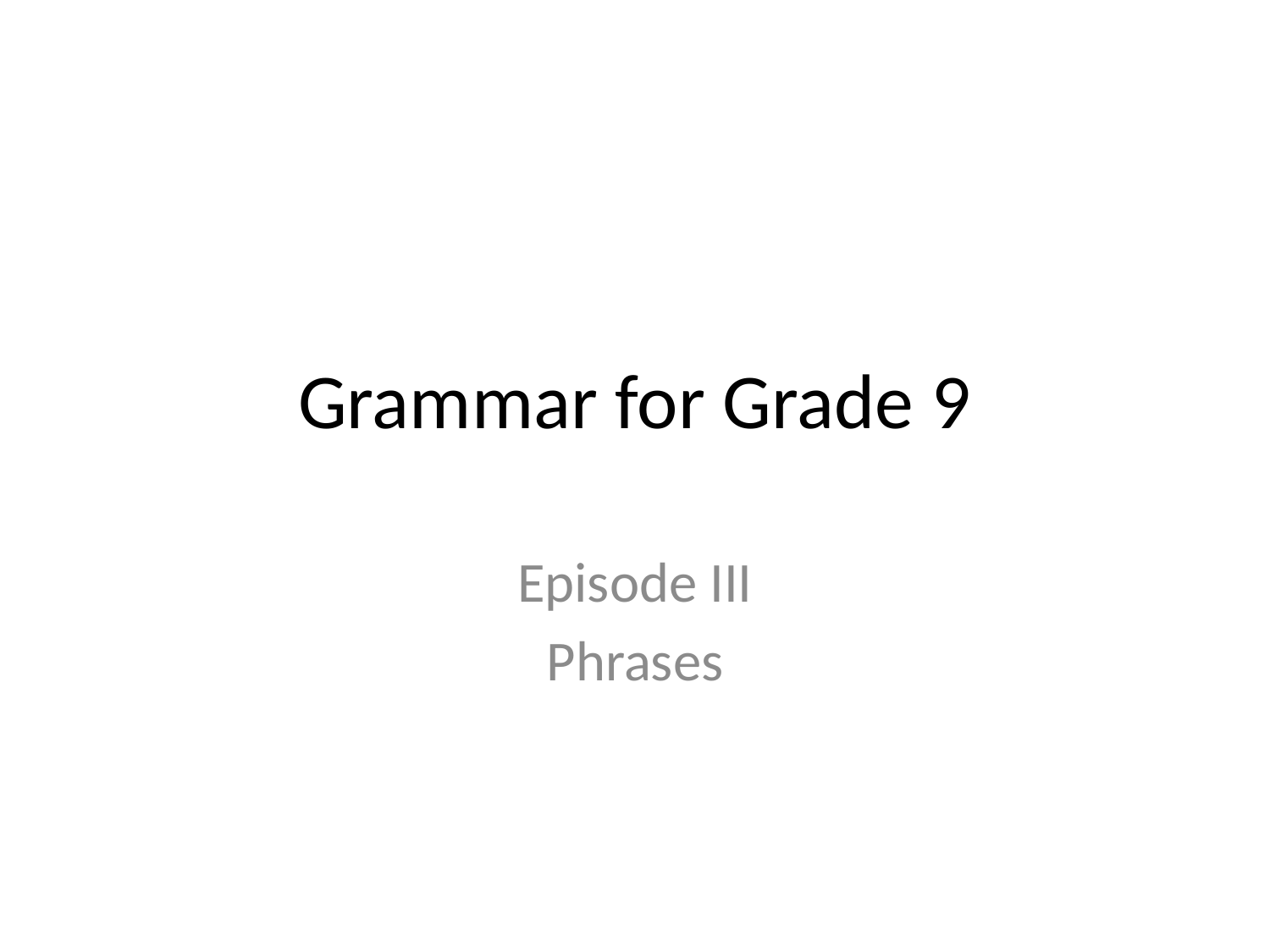

# Grammar for Grade 9
Episode III
Phrases